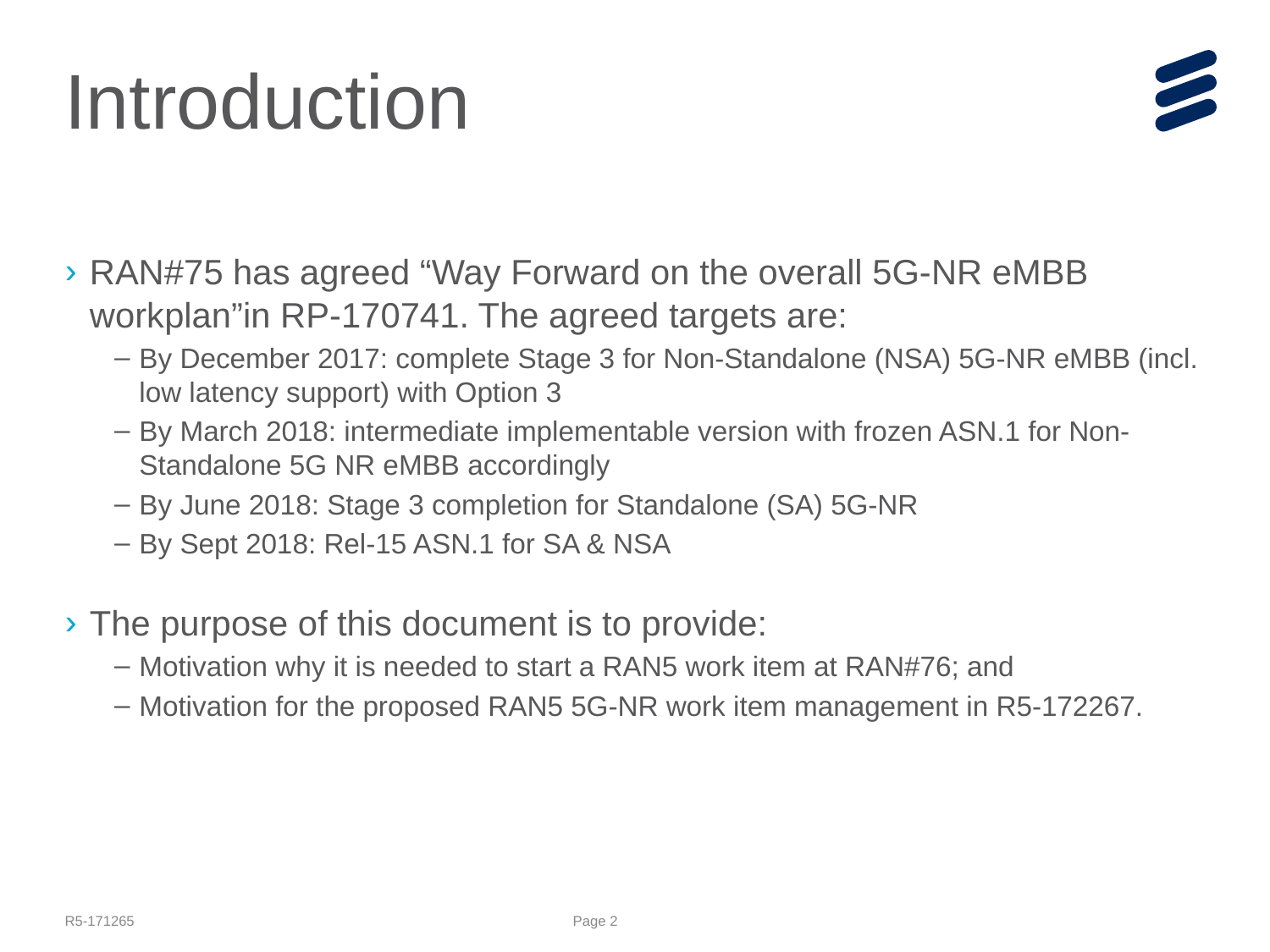

# Introduction
RAN#75 has agreed “Way Forward on the overall 5G-NR eMBB workplan”in RP-170741. The agreed targets are:
By December 2017: complete Stage 3 for Non-Standalone (NSA) 5G-NR eMBB (incl. low latency support) with Option 3
By March 2018: intermediate implementable version with frozen ASN.1 for Non-Standalone 5G NR eMBB accordingly
By June 2018: Stage 3 completion for Standalone (SA) 5G-NR
By Sept 2018: Rel-15 ASN.1 for SA & NSA
The purpose of this document is to provide:
Motivation why it is needed to start a RAN5 work item at RAN#76; and
Motivation for the proposed RAN5 5G-NR work item management in R5-172267.